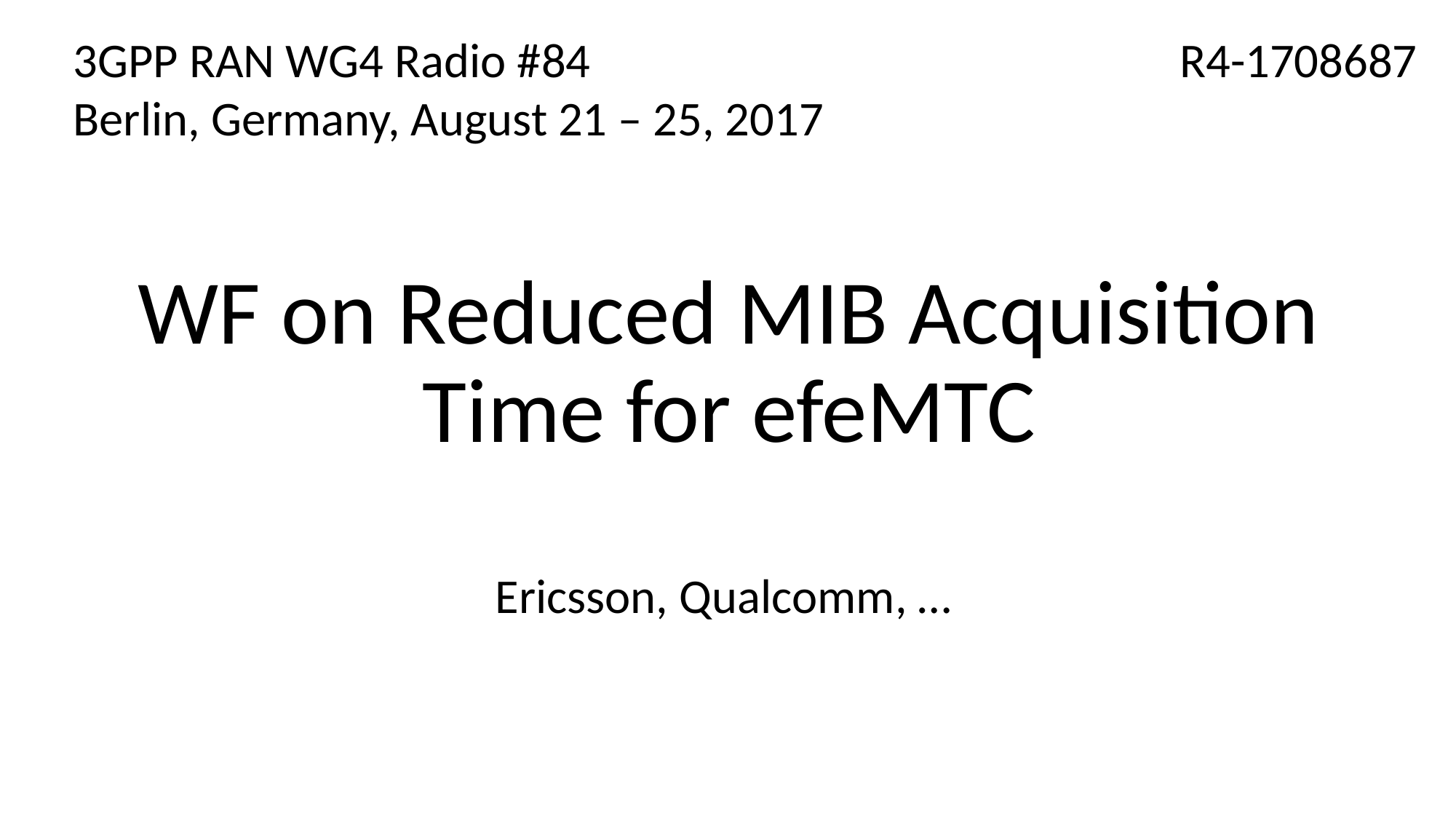

3GPP RAN WG4 Radio #84
Berlin, Germany, August 21 – 25, 2017
R4-1708687
# WF on Reduced MIB Acquisition Time for efeMTC
Ericsson, Qualcomm, …